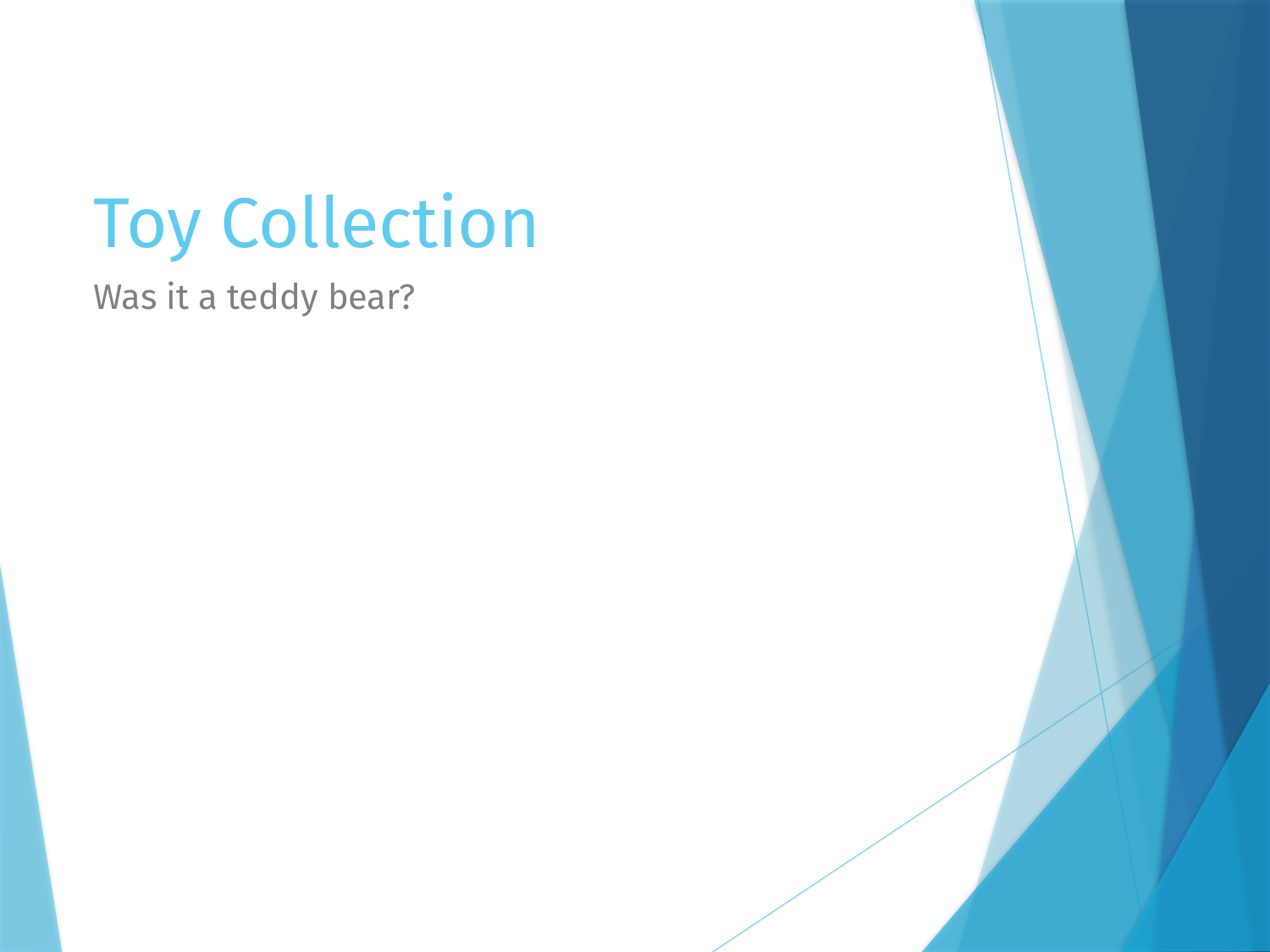

# Toy Collection
Was it a teddy bear?